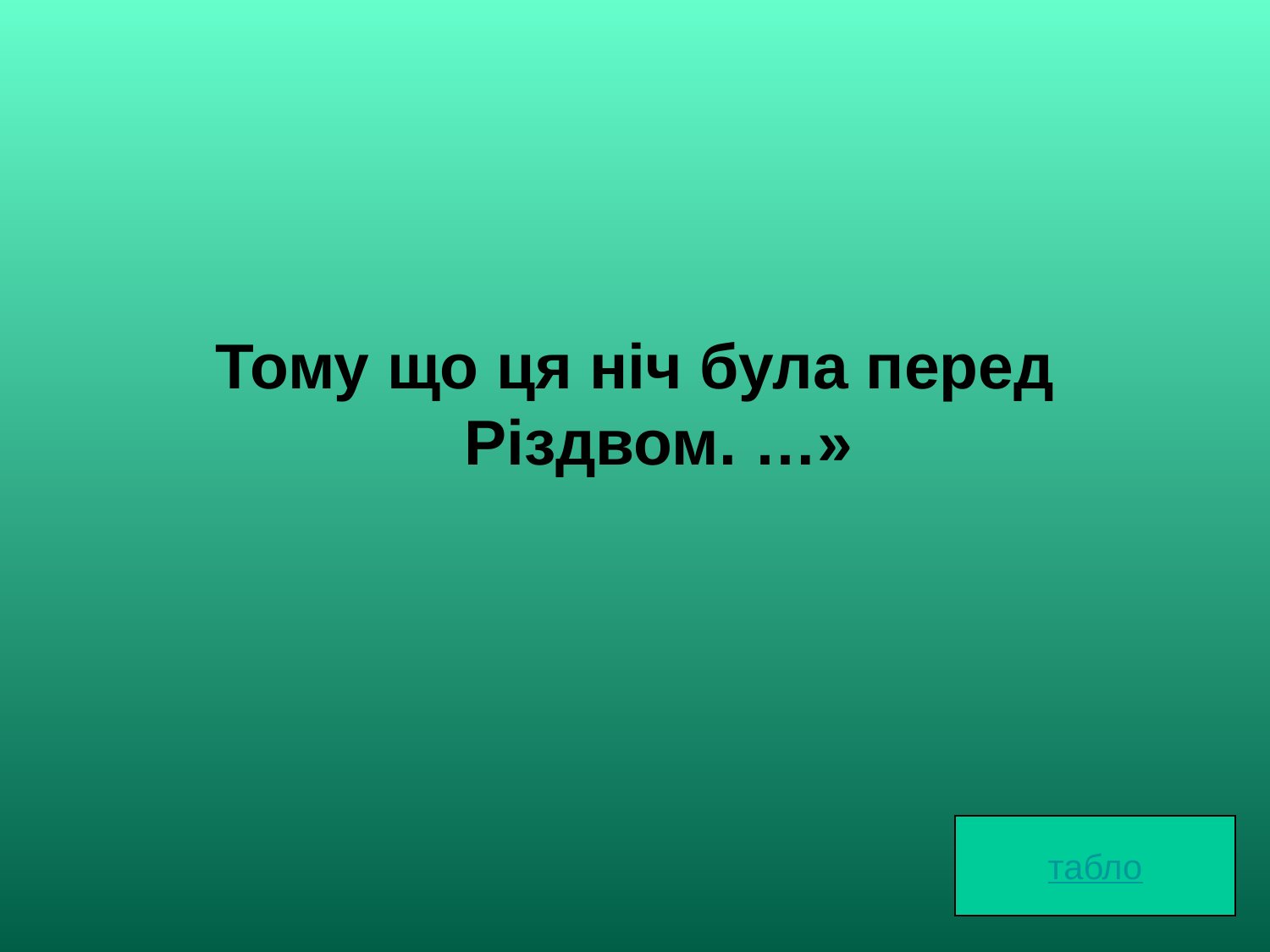

Тому що ця ніч була перед Різдвом. …»
табло